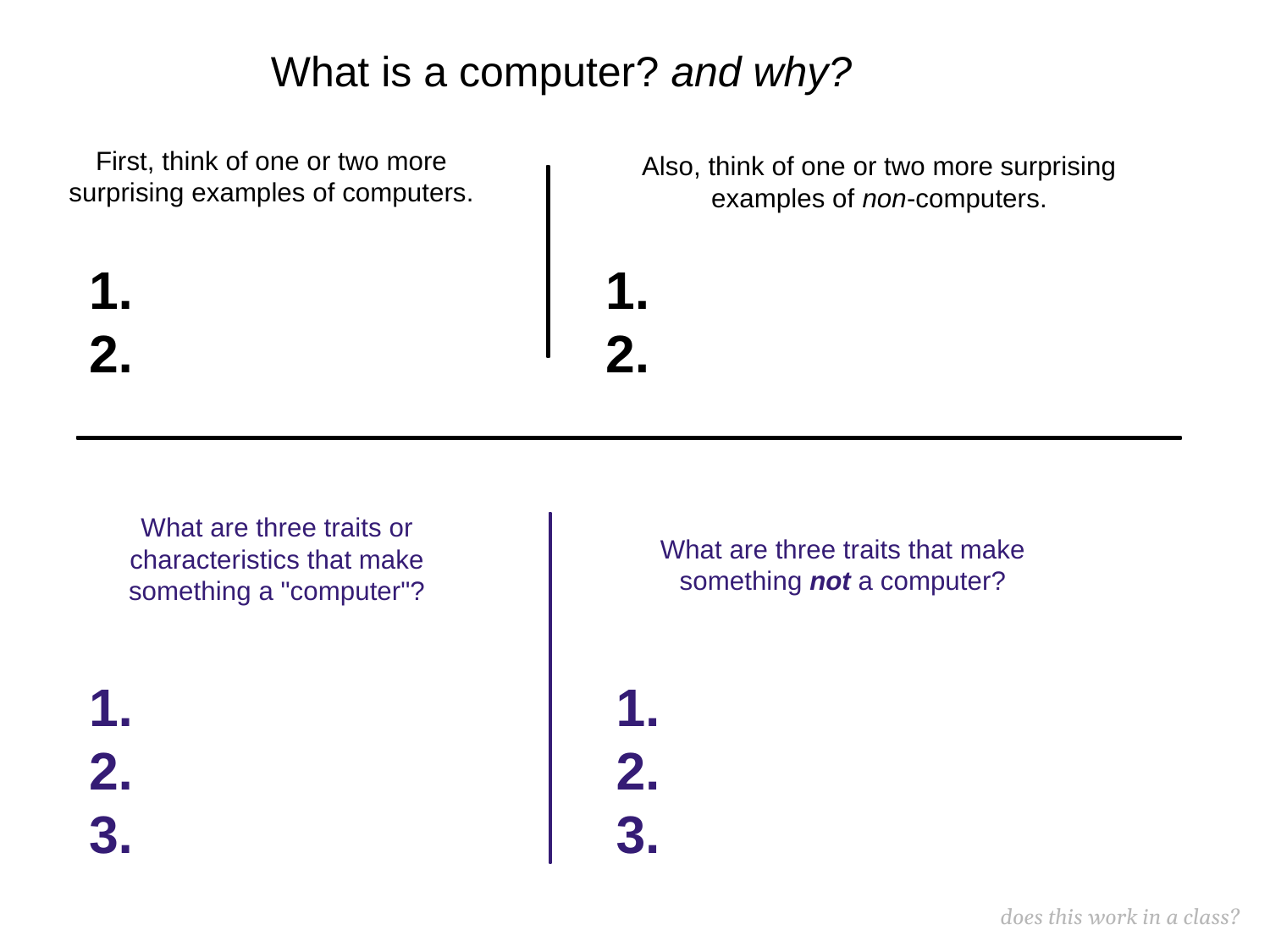

What is a computer? and why?
First, think of one or two more surprising examples of computers.
Also, think of one or two more surprising examples of non-computers.

1.
2.
1.
2.

What are three traits or characteristics that make something a "computer"?

What are three traits that make something not a computer?
1.
2.
3.
1.
2.
3.
does this work in a class?